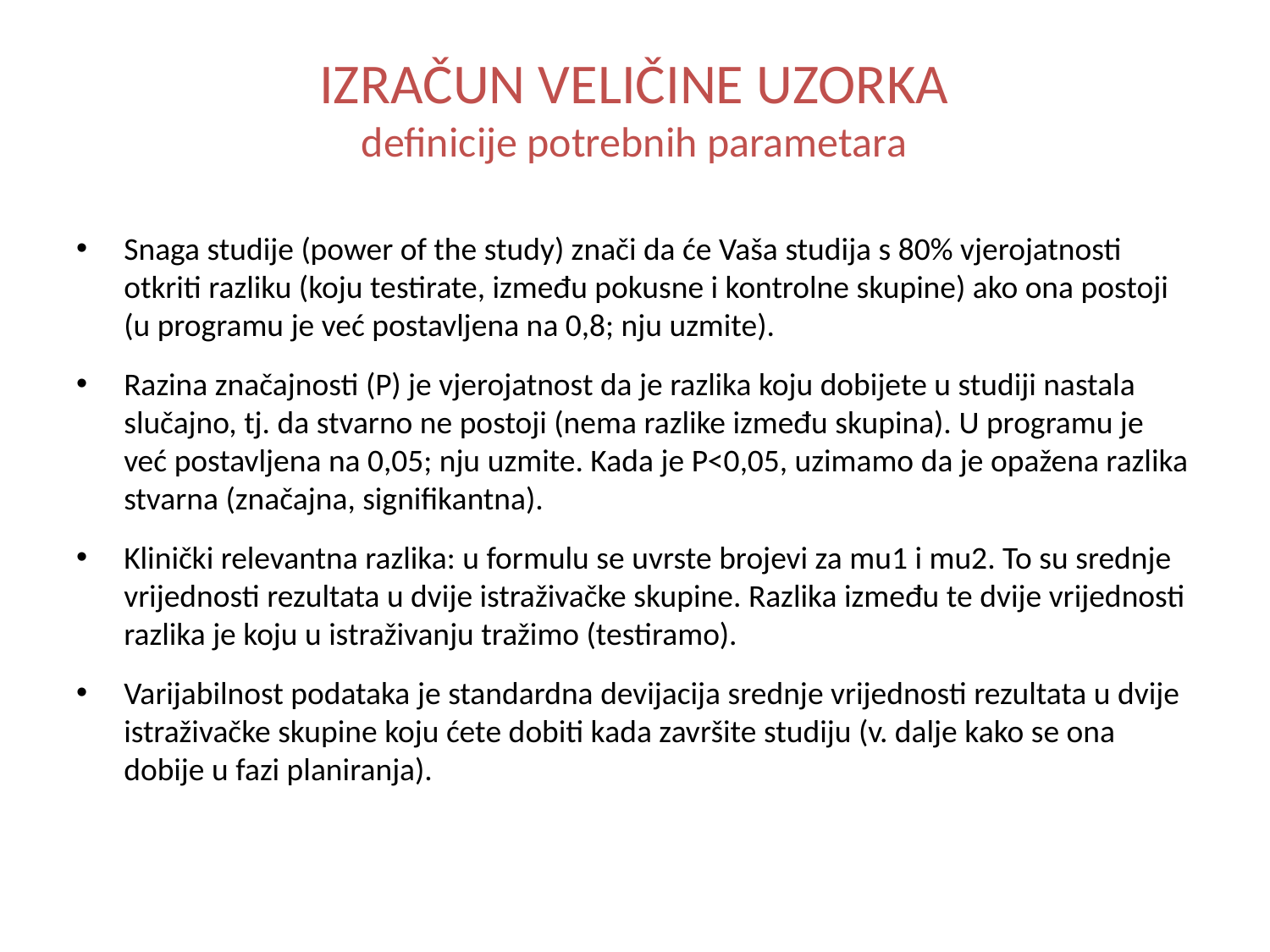

# IZRAČUN VELIČINE UZORKA definicije potrebnih parametara
Snaga studije (power of the study) znači da će Vaša studija s 80% vjerojatnosti otkriti razliku (koju testirate, između pokusne i kontrolne skupine) ako ona postoji (u programu je već postavljena na 0,8; nju uzmite).
Razina značajnosti (P) je vjerojatnost da je razlika koju dobijete u studiji nastala slučajno, tj. da stvarno ne postoji (nema razlike između skupina). U programu je već postavljena na 0,05; nju uzmite. Kada je P<0,05, uzimamo da je opažena razlika stvarna (značajna, signifikantna).
Klinički relevantna razlika: u formulu se uvrste brojevi za mu1 i mu2. To su srednje vrijednosti rezultata u dvije istraživačke skupine. Razlika između te dvije vrijednosti razlika je koju u istraživanju tražimo (testiramo).
Varijabilnost podataka je standardna devijacija srednje vrijednosti rezultata u dvije istraživačke skupine koju ćete dobiti kada završite studiju (v. dalje kako se ona dobije u fazi planiranja).